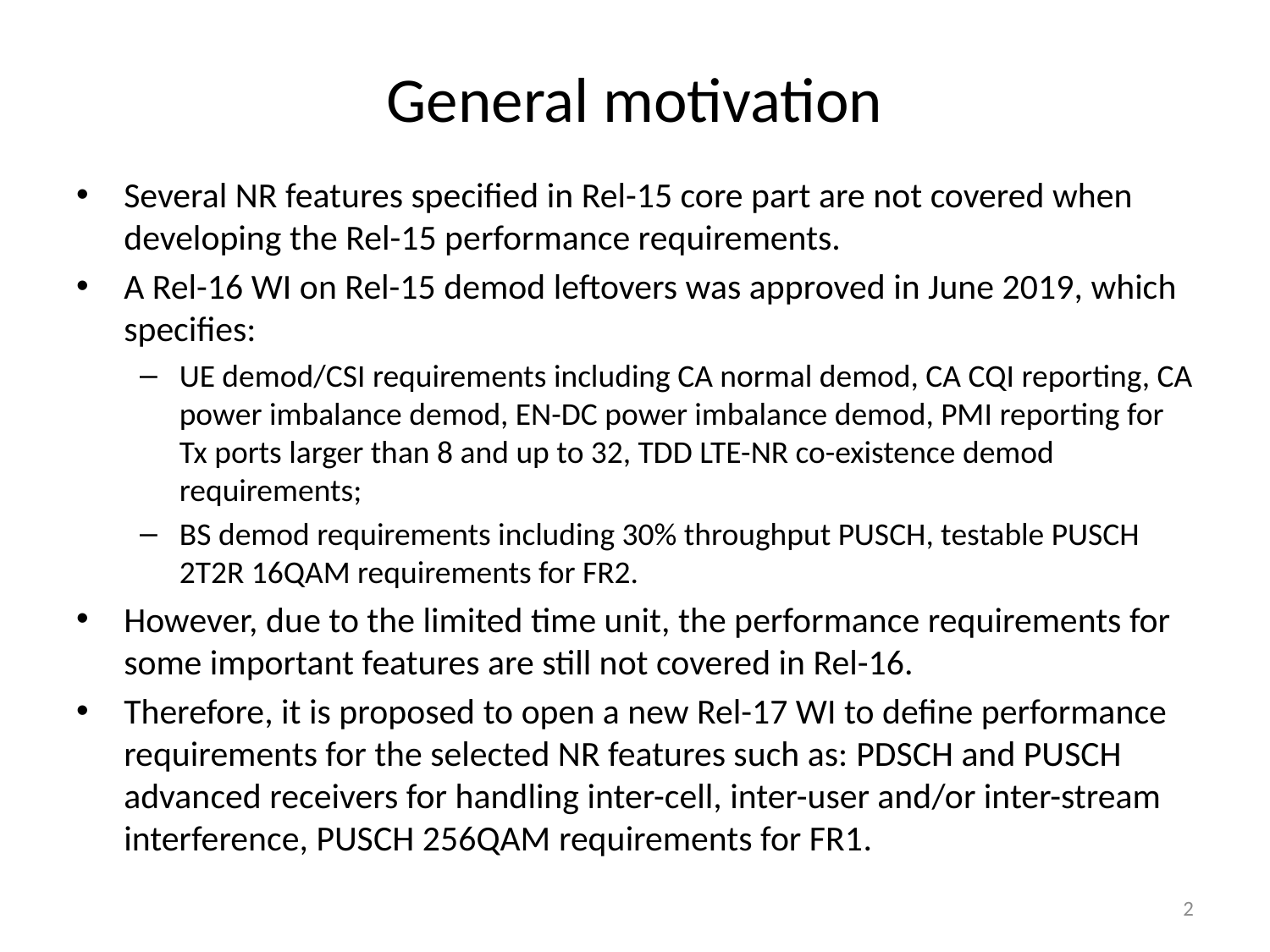

# General motivation
Several NR features specified in Rel-15 core part are not covered when developing the Rel-15 performance requirements.
A Rel-16 WI on Rel-15 demod leftovers was approved in June 2019, which specifies:
UE demod/CSI requirements including CA normal demod, CA CQI reporting, CA power imbalance demod, EN-DC power imbalance demod, PMI reporting for Tx ports larger than 8 and up to 32, TDD LTE-NR co-existence demod requirements;
BS demod requirements including 30% throughput PUSCH, testable PUSCH 2T2R 16QAM requirements for FR2.
However, due to the limited time unit, the performance requirements for some important features are still not covered in Rel-16.
Therefore, it is proposed to open a new Rel-17 WI to define performance requirements for the selected NR features such as: PDSCH and PUSCH advanced receivers for handling inter-cell, inter-user and/or inter-stream interference, PUSCH 256QAM requirements for FR1.
2